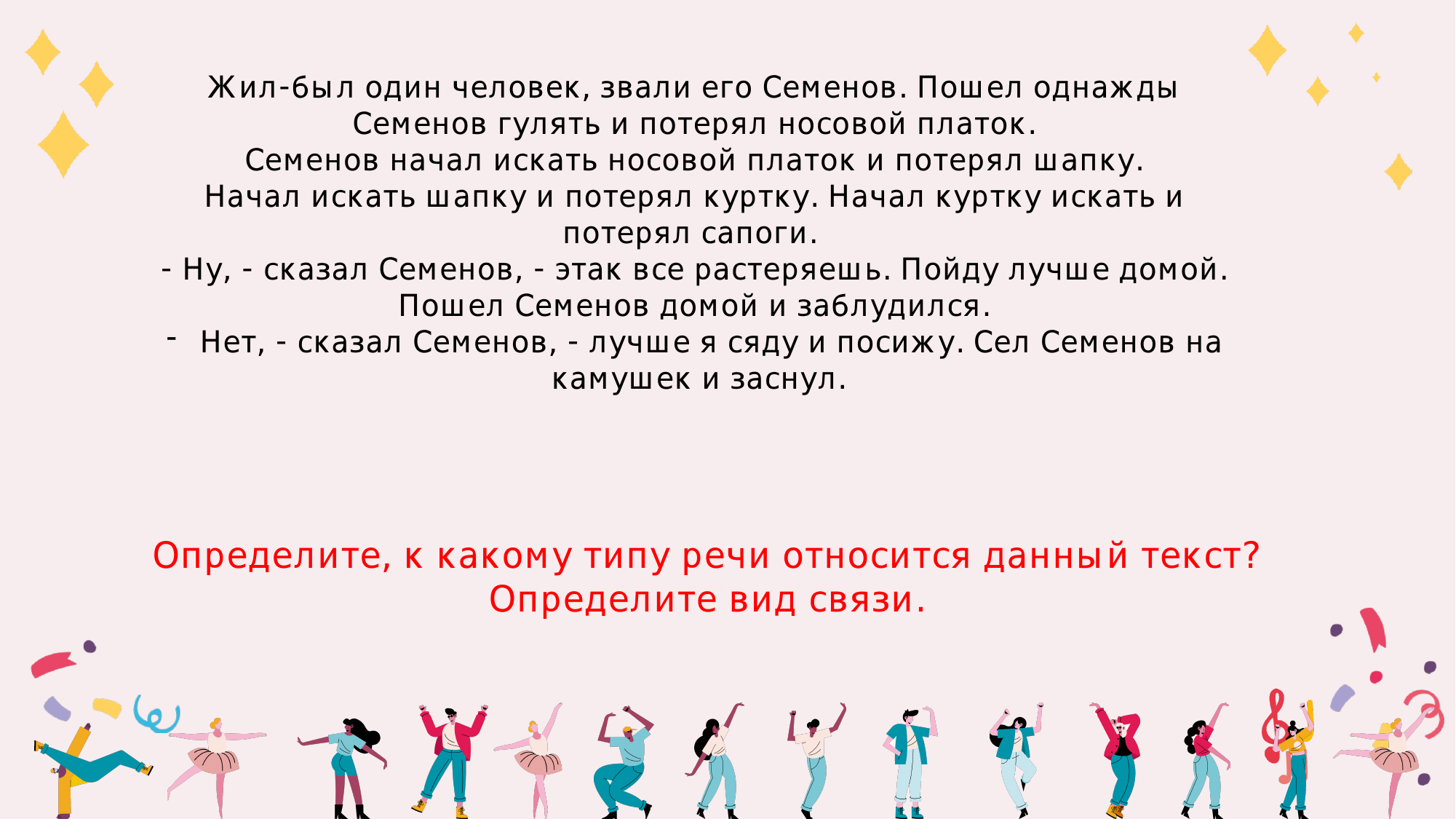

Жил-был один человек, звали его Семенов. Пошел однажды
Семенов гулять и потерял носовой платок.
Семенов начал искать носовой платок и потерял шапку.
Начал искать шапку и потерял куртку. Начал куртку искать и
потерял сапоги.
- Ну, - сказал Семенов, - этак все растеряешь. Пойду лучше домой.
Пошел Семенов домой и заблудился.
Нет, - сказал Семенов, - лучше я сяду и посижу. Сел Семенов на
камушек и заснул.

Определите, к какому типу речи относится данный текст?
Определите вид связи.